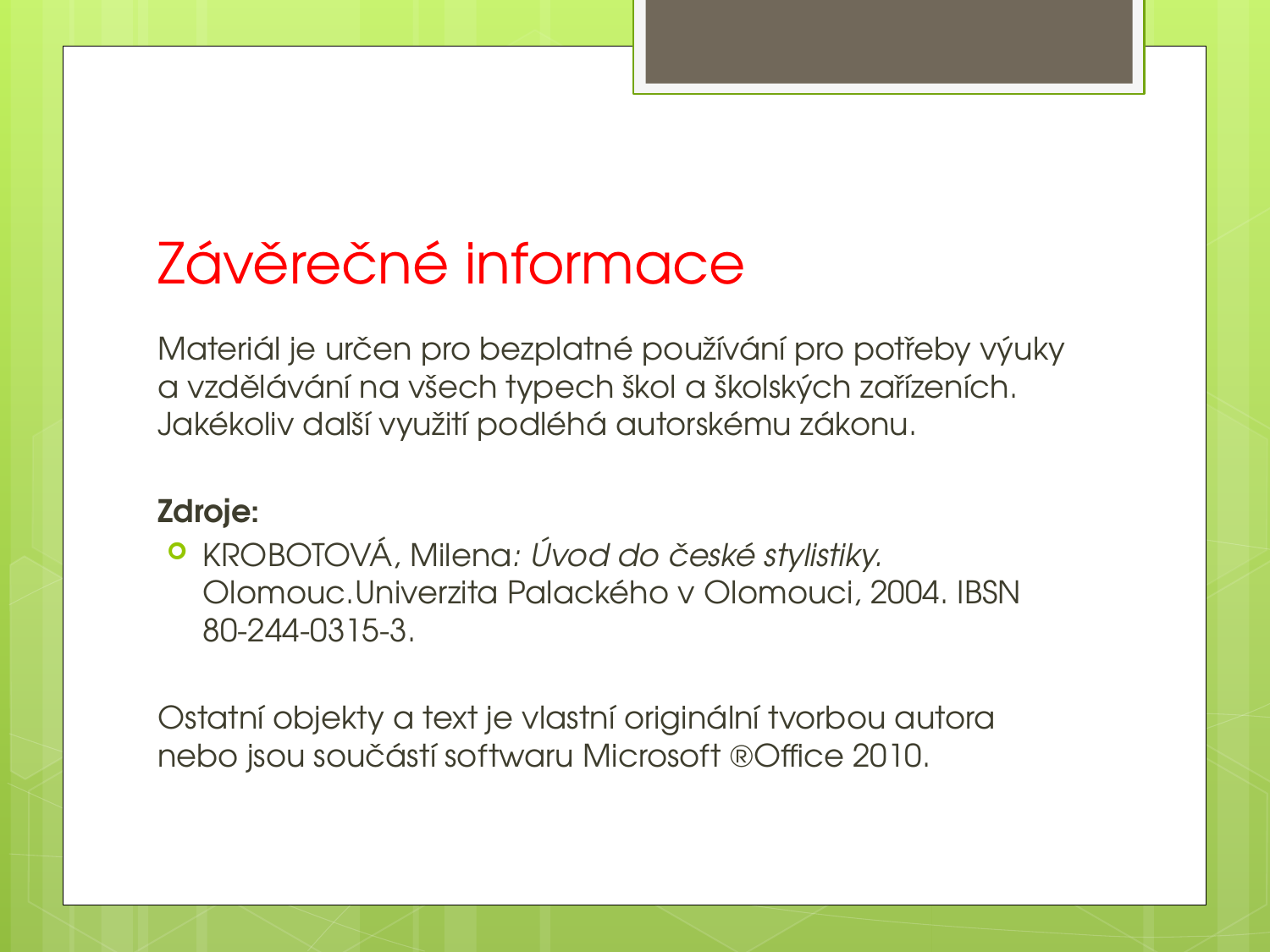

# Závěrečné informace
Materiál je určen pro bezplatné používání pro potřeby výuky a vzdělávání na všech typech škol a školských zařízeních. Jakékoliv další využití podléhá autorskému zákonu.

Zdroje:
KROBOTOVÁ, Milena: Úvod do české stylistiky. Olomouc.Univerzita Palackého v Olomouci, 2004. IBSN 80-244-0315-3.

Ostatní objekty a text je vlastní originální tvorbou autora nebo jsou součástí softwaru Microsoft ®Office 2010.